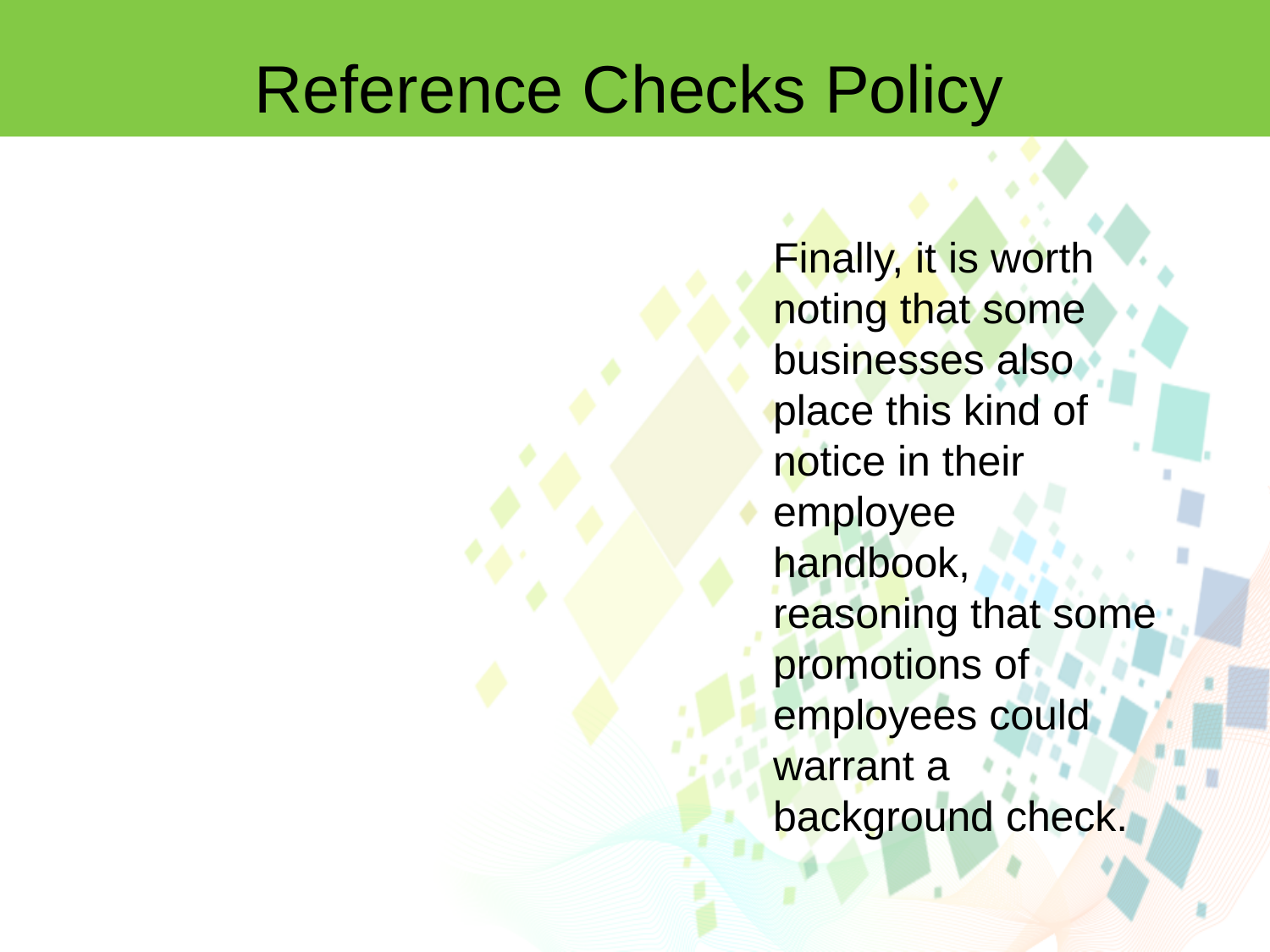

Reference Checks Policy
Finally, it is worth noting that some businesses also place this kind of notice in their employee handbook, reasoning that some promotions of employees could warrant a background check.